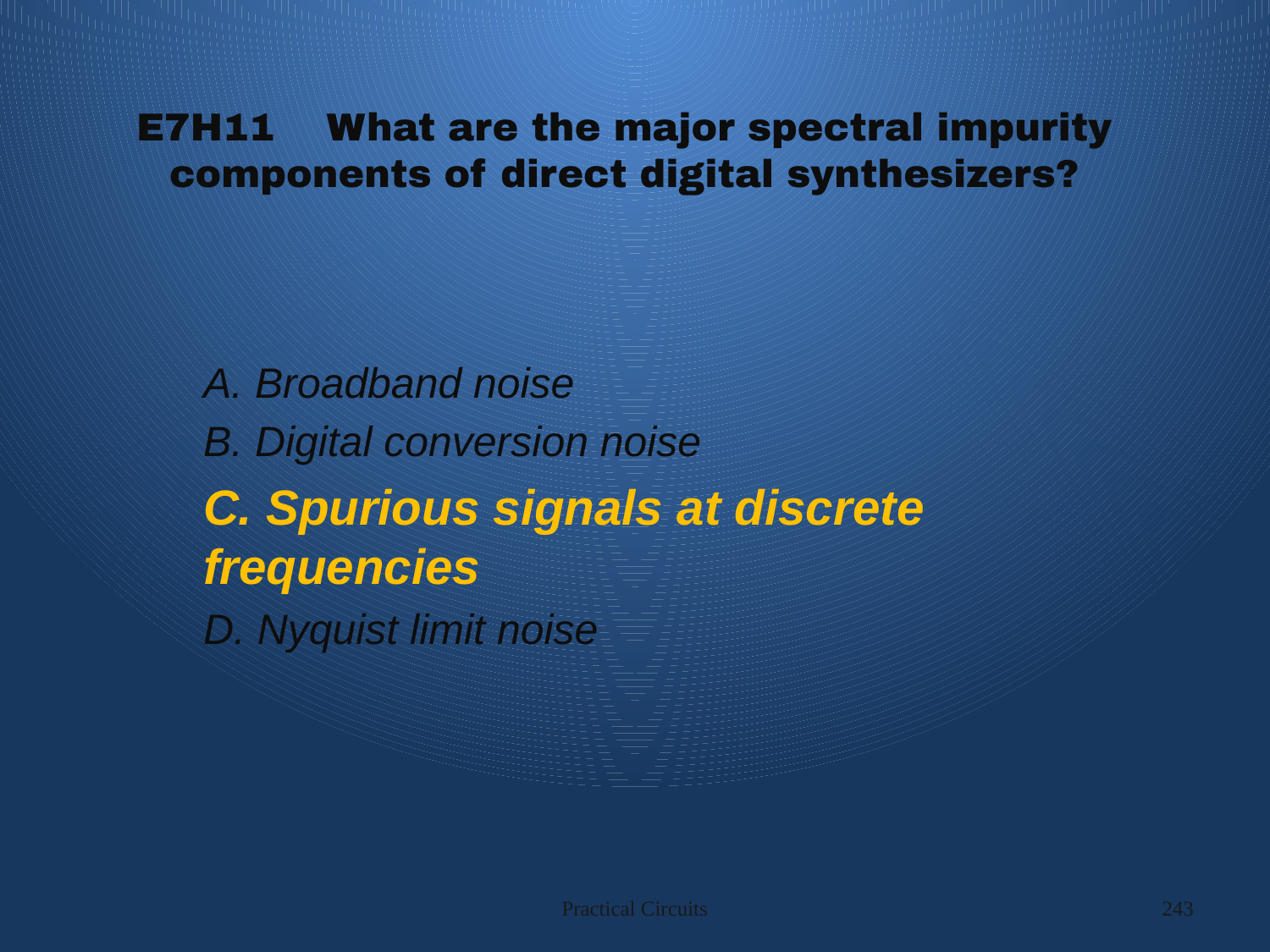

# E7H11    What are the major spectral impurity components of direct digital synthesizers?
A. Broadband noise
B. Digital conversion noise
C. Spurious signals at discrete frequencies
D. Nyquist limit noise
Practical Circuits
243